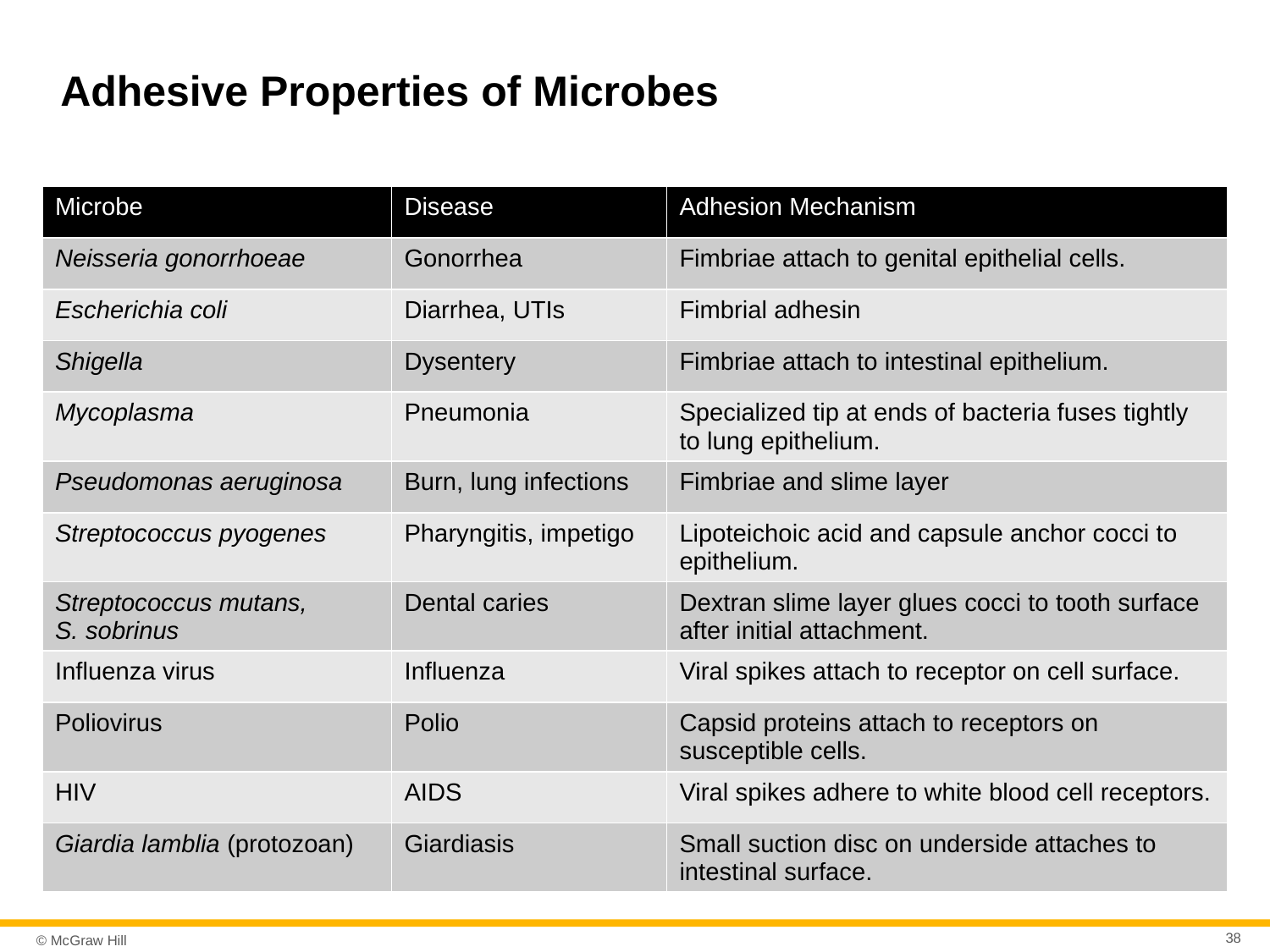

# Adhesive Properties of Microbes
| Microbe | Disease | Adhesion Mechanism |
| --- | --- | --- |
| Neisseria gonorrhoeae | Gonorrhea | Fimbriae attach to genital epithelial cells. |
| Escherichia coli | Diarrhea, UTIs | Fimbrial adhesin |
| Shigella | Dysentery | Fimbriae attach to intestinal epithelium. |
| Mycoplasma | Pneumonia | Specialized tip at ends of bacteria fuses tightly to lung epithelium. |
| Pseudomonas aeruginosa | Burn, lung infections | Fimbriae and slime layer |
| Streptococcus pyogenes | Pharyngitis, impetigo | Lipoteichoic acid and capsule anchor cocci to epithelium. |
| Streptococcus mutans, S. sobrinus | Dental caries | Dextran slime layer glues cocci to tooth surface after initial attachment. |
| Influenza virus | Influenza | Viral spikes attach to receptor on cell surface. |
| Poliovirus | Polio | Capsid proteins attach to receptors on susceptible cells. |
| HIV | AIDS | Viral spikes adhere to white blood cell receptors. |
| Giardia lamblia (protozoan) | Giardiasis | Small suction disc on underside attaches to intestinal surface. |